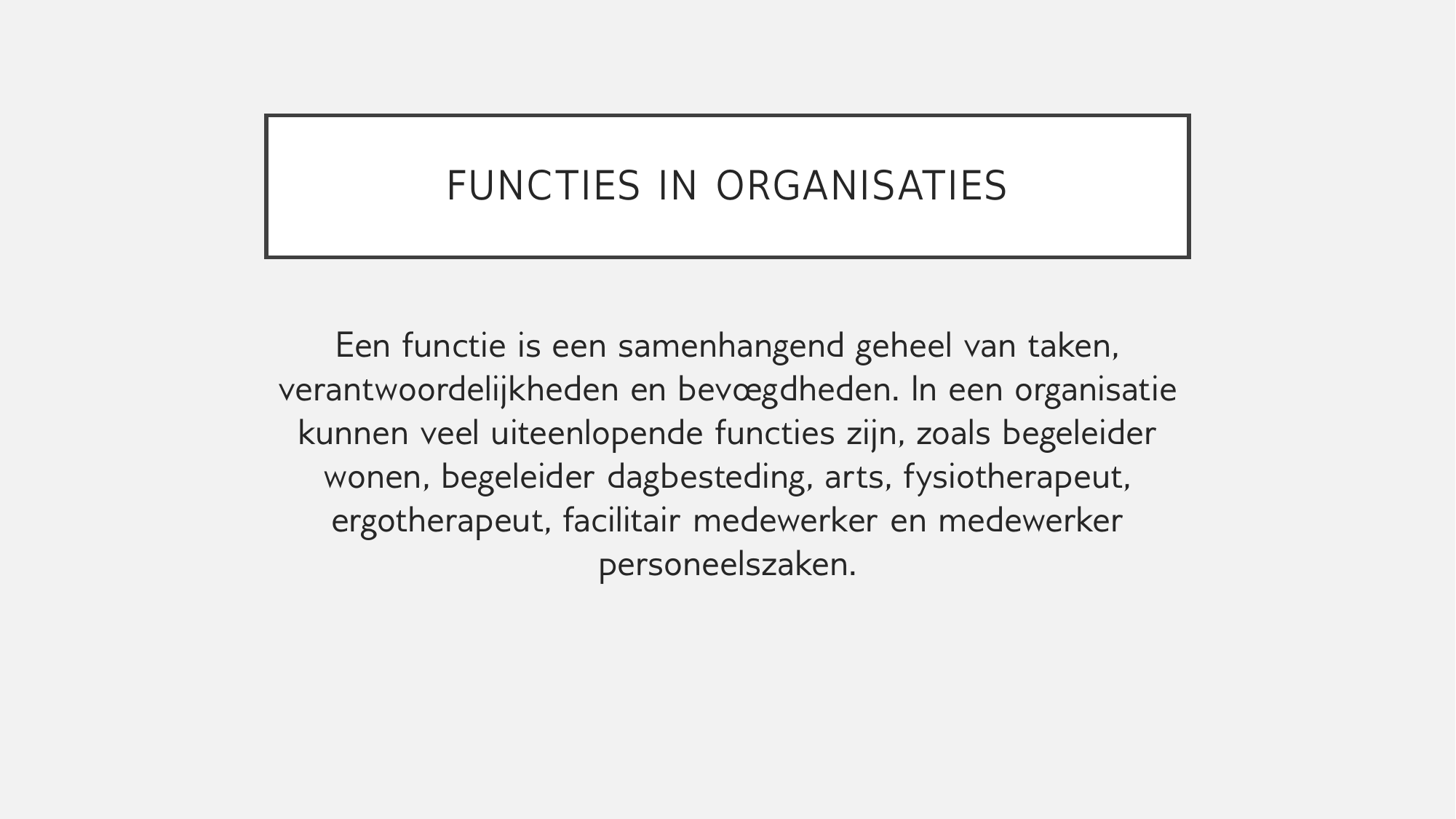

# Functies in organisaties
Een functie is een samenhangend geheel van taken, verantwoordelijkheden en bevoegdheden. In een organisatie kunnen veel uiteenlopende functies zijn, zoals begeleider wonen, begeleider dagbesteding, arts, fysiotherapeut, ergotherapeut, facilitair medewerker en medewerker personeelszaken.